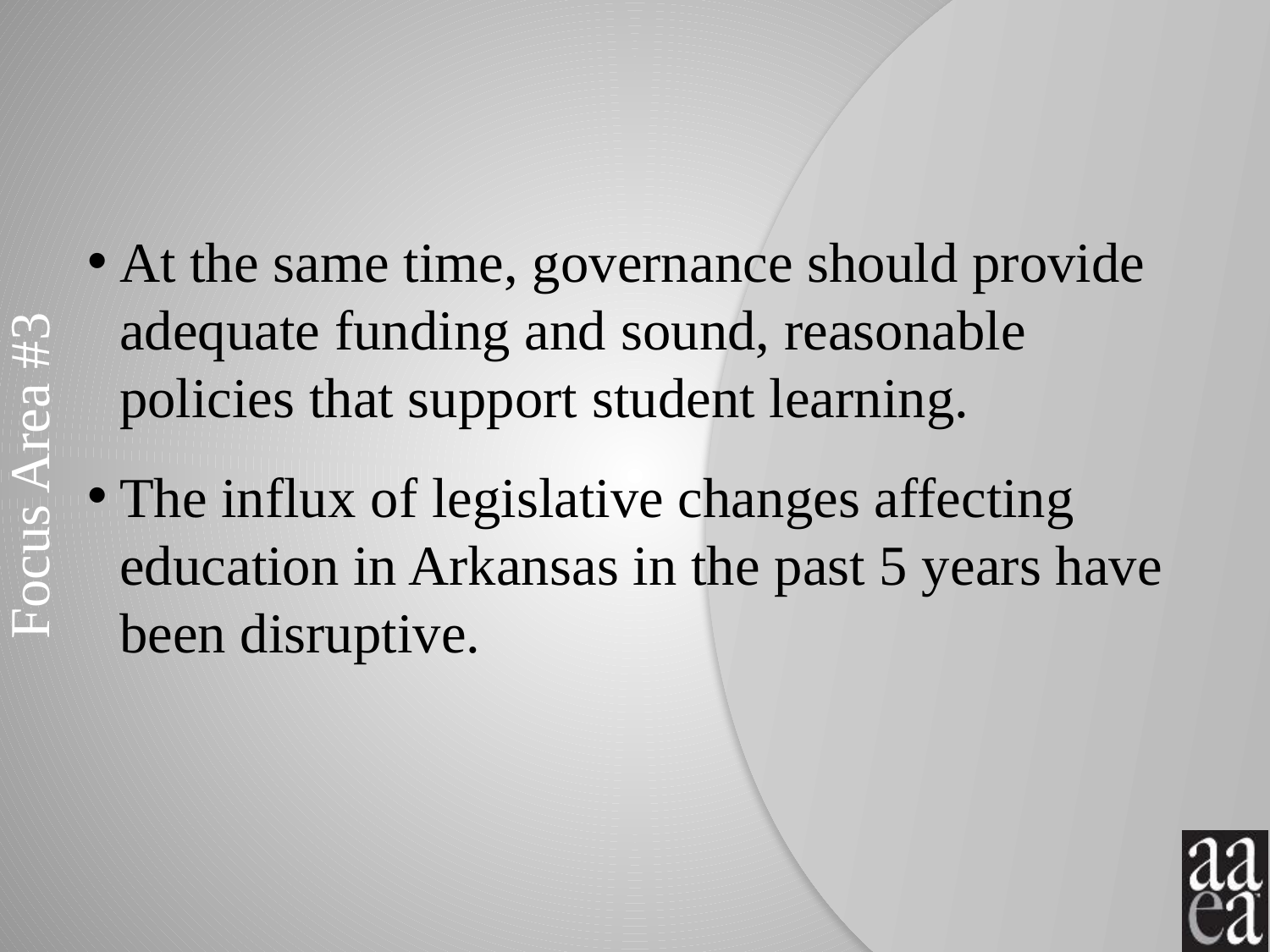

At the same time, governance should provide adequate funding and sound, reasonable policies that support student learning.
The influx of legislative changes affecting education in Arkansas in the past 5 years have been disruptive.
Focus Area #3